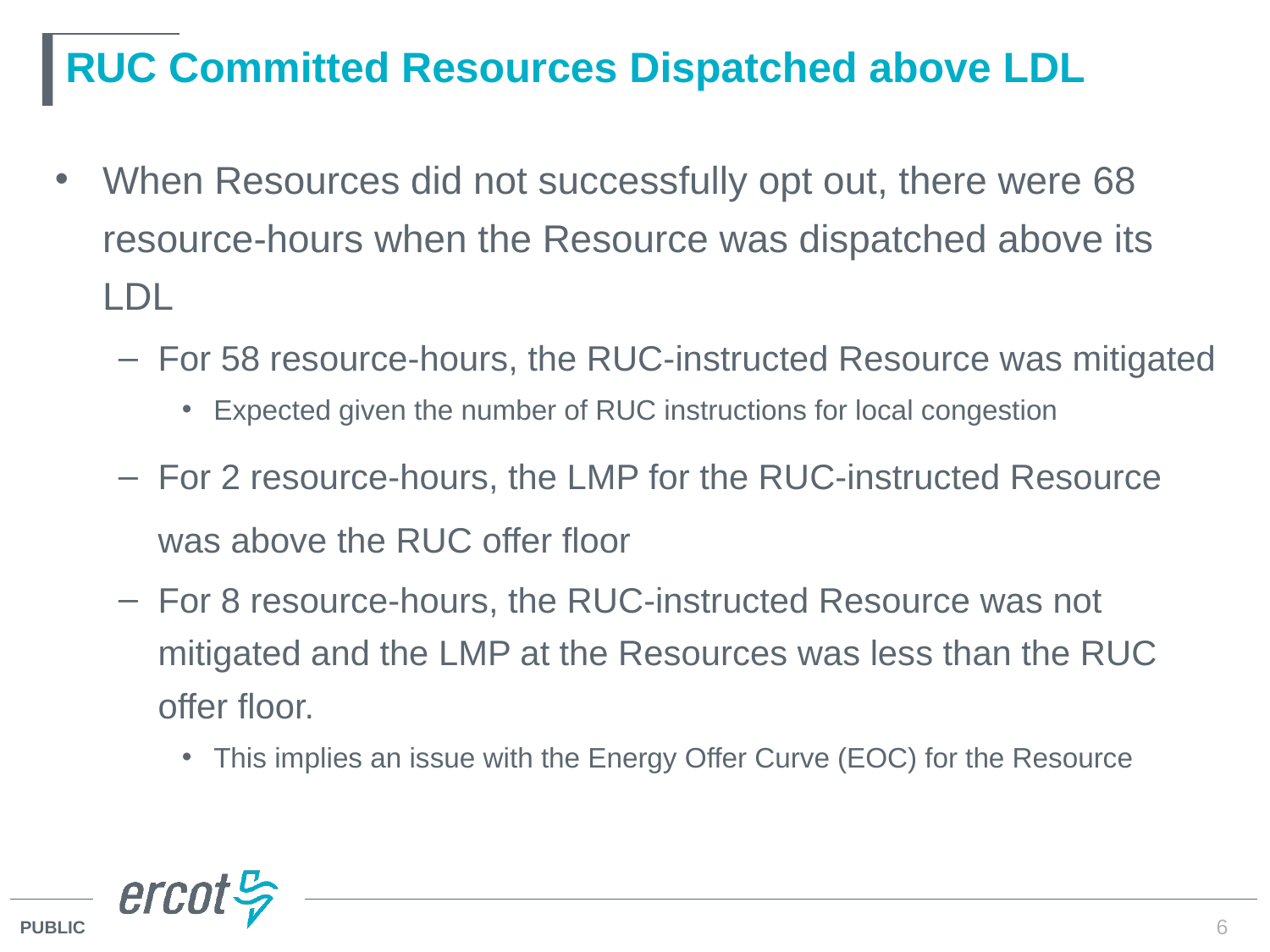

# RUC Committed Resources Dispatched above LDL
When Resources did not successfully opt out, there were 68 resource-hours when the Resource was dispatched above its LDL
For 58 resource-hours, the RUC-instructed Resource was mitigated
Expected given the number of RUC instructions for local congestion
For 2 resource-hours, the LMP for the RUC-instructed Resource was above the RUC offer floor
For 8 resource-hours, the RUC-instructed Resource was not  mitigated and the LMP at the Resources was less than the RUC offer floor.
This implies an issue with the Energy Offer Curve (EOC) for the Resource

6